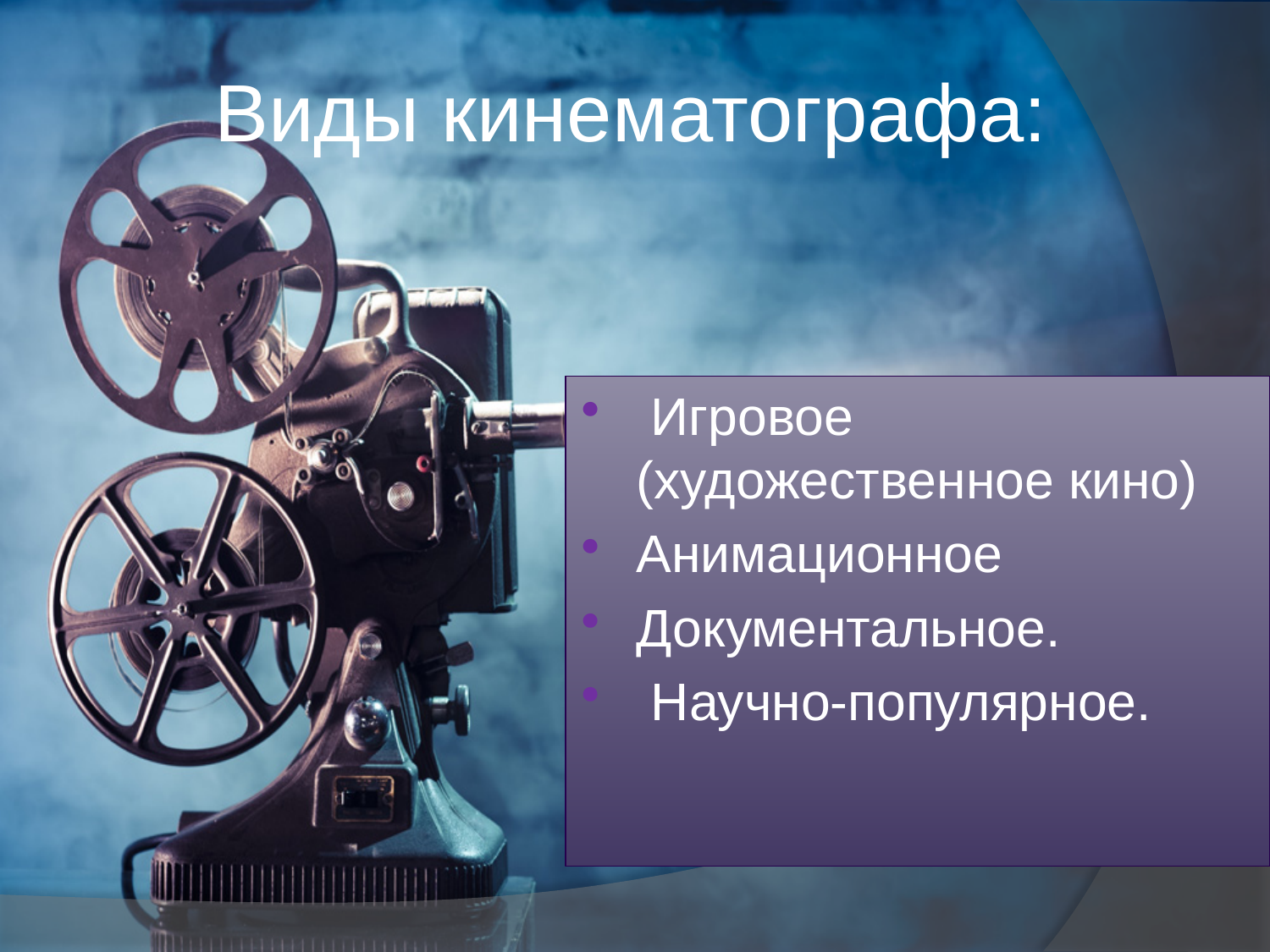

# Виды кинематографа:
 Игровое (художественное кино)
Анимационное
Документальное.
 Научно-популярное.